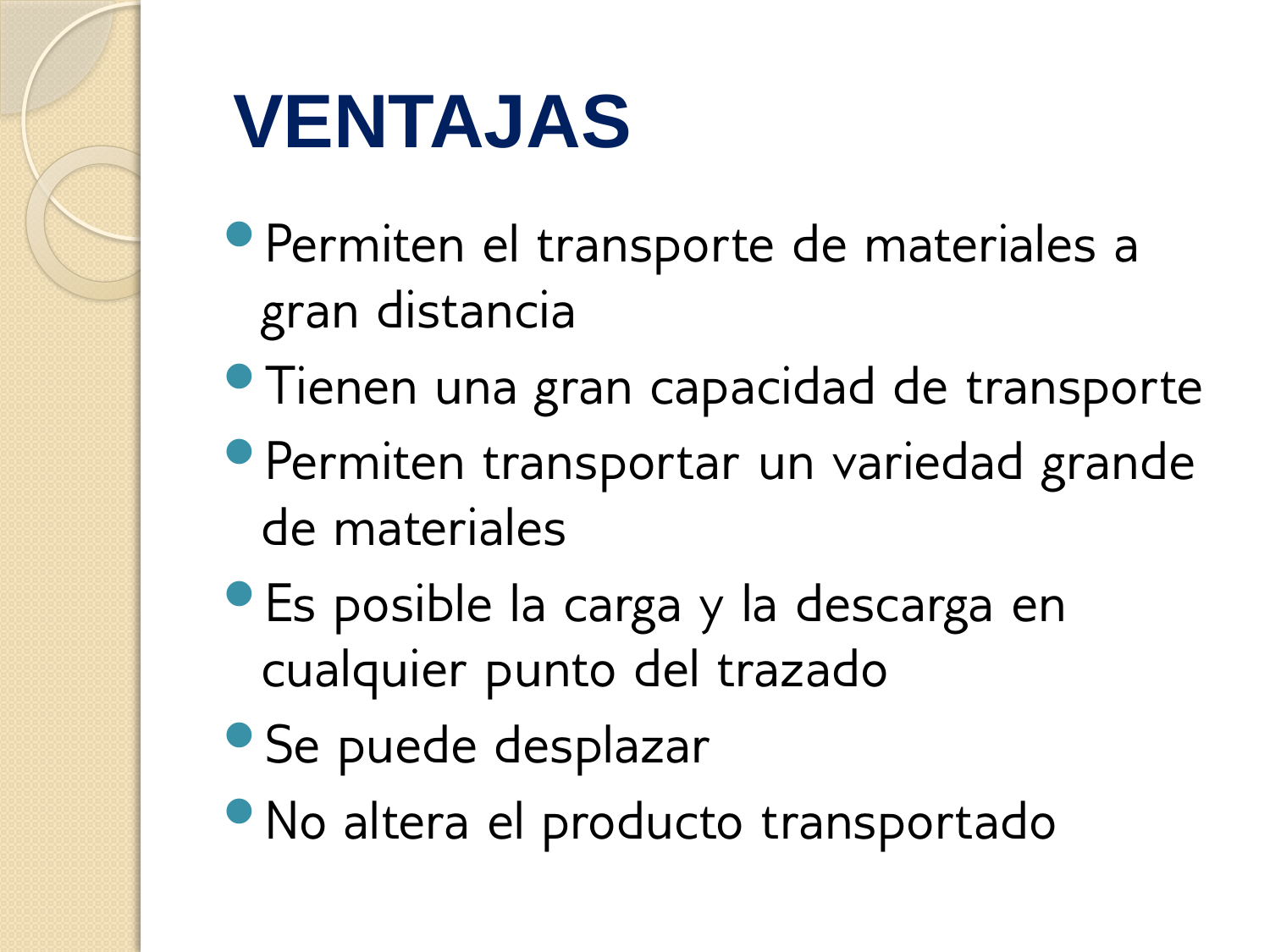

# VENTAJAS
Permiten el transporte de materiales a gran distancia
Tienen una gran capacidad de transporte
Permiten transportar un variedad grande de materiales
Es posible la carga y la descarga en cualquier punto del trazado
Se puede desplazar
No altera el producto transportado